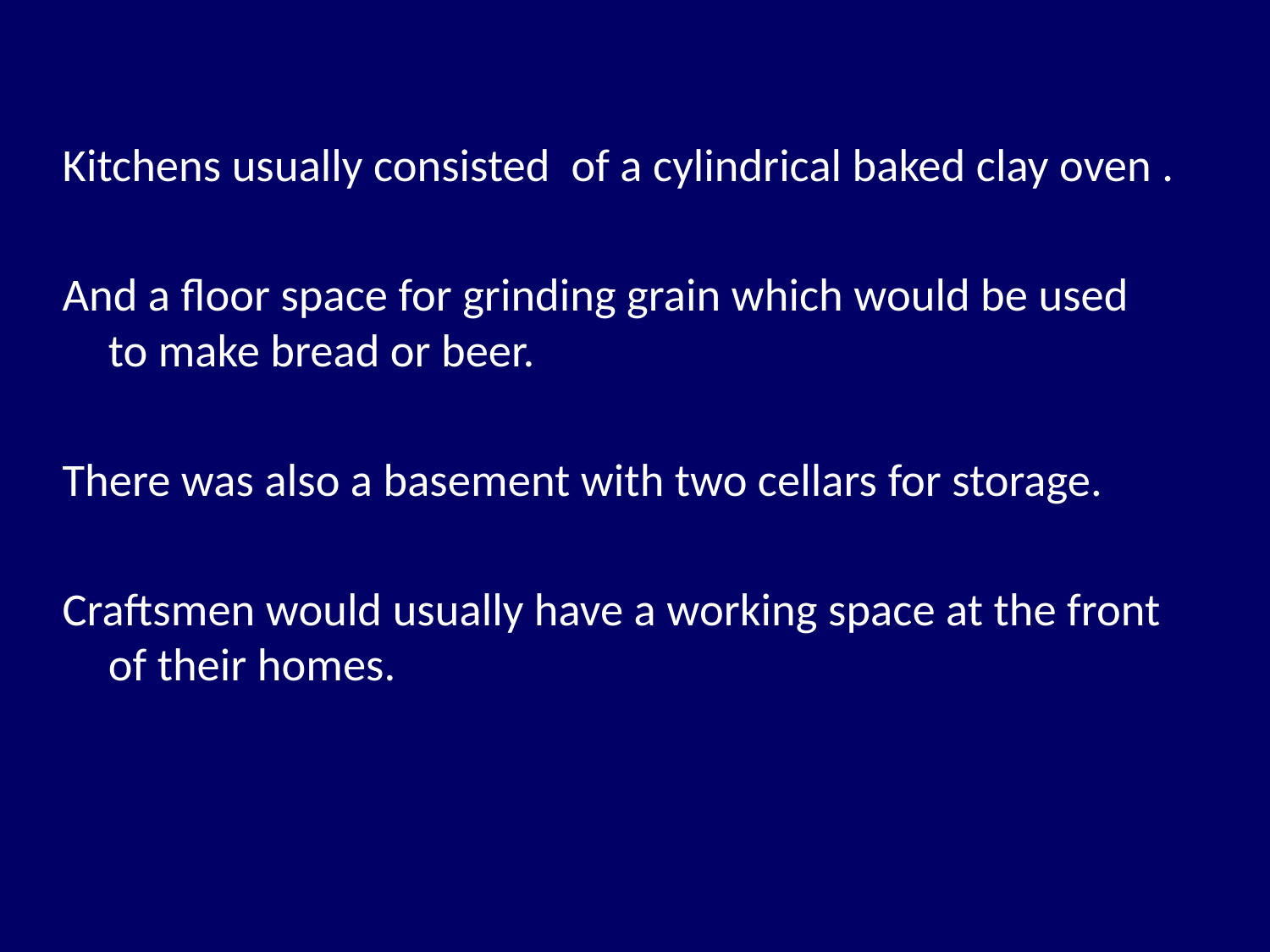

Kitchens usually consisted  of a cylindrical baked clay oven .

And a floor space for grinding grain which would be used to make bread or beer.

There was also a basement with two cellars for storage.

Craftsmen would usually have a working space at the front of their homes.